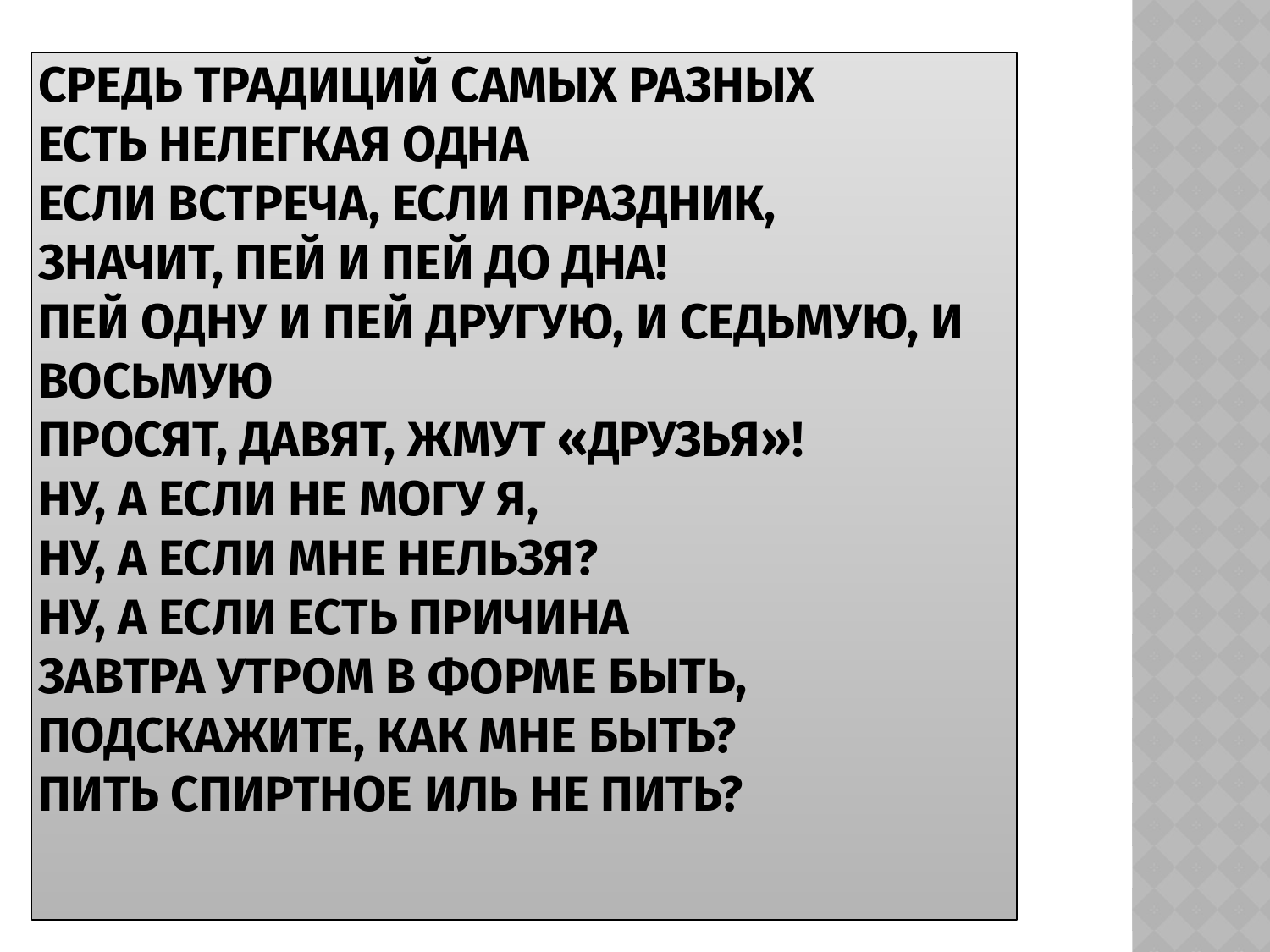

# Средь традиций самых разных есть нелегкая одна если встреча, если праздник, Значит, пей и пей до дна! Пей одну и пей другую, и седьмую, и восьмую Просят, давят, жмут «друзья»! Ну, а если не могу я, Ну, а если мне нельзя? Ну, а если есть причина завтра утром в форме быть, Подскажите, как мне быть? Пить спиртное иль не пить?